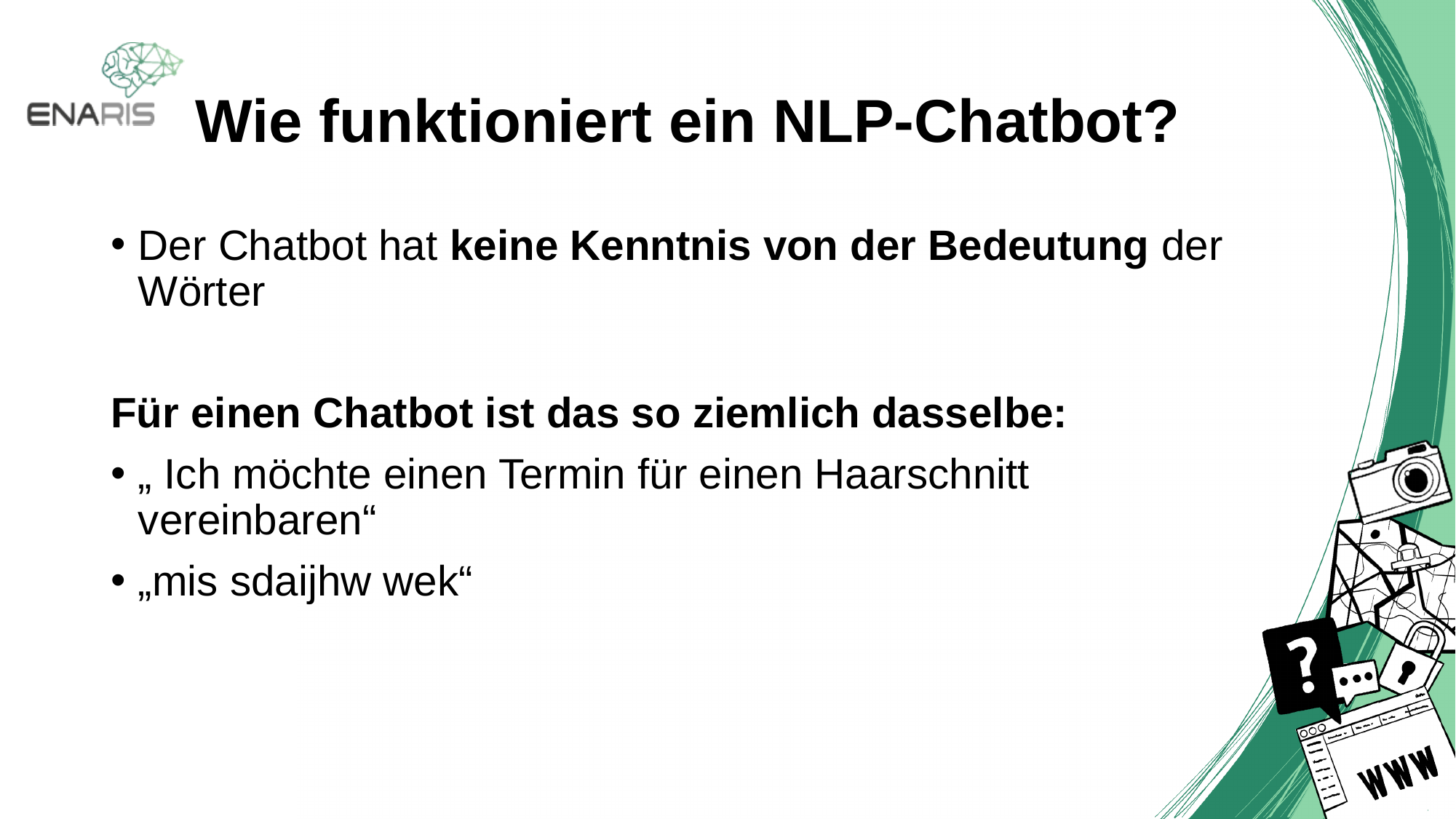

# Wie funktioniert ein NLP-Chatbot?
Der Chatbot hat keine Kenntnis von der Bedeutung der Wörter

Für einen Chatbot ist das so ziemlich dasselbe:
„ Ich möchte einen Termin für einen Haarschnitt vereinbaren“
„mis sdaijhw wek“